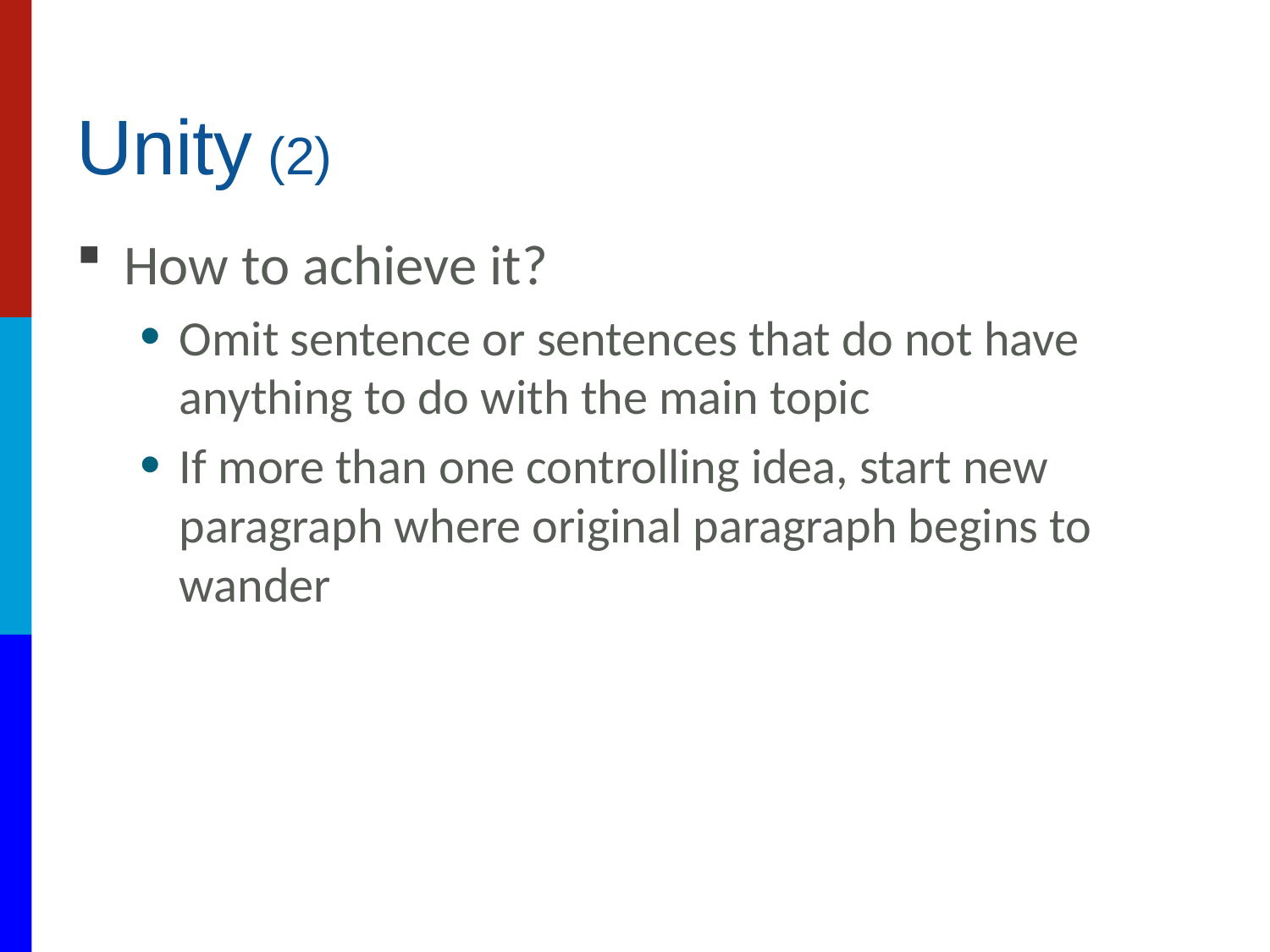

# Unity (2)
How to achieve it?
Omit sentence or sentences that do not have anything to do with the main topic
If more than one controlling idea, start new paragraph where original paragraph begins to wander